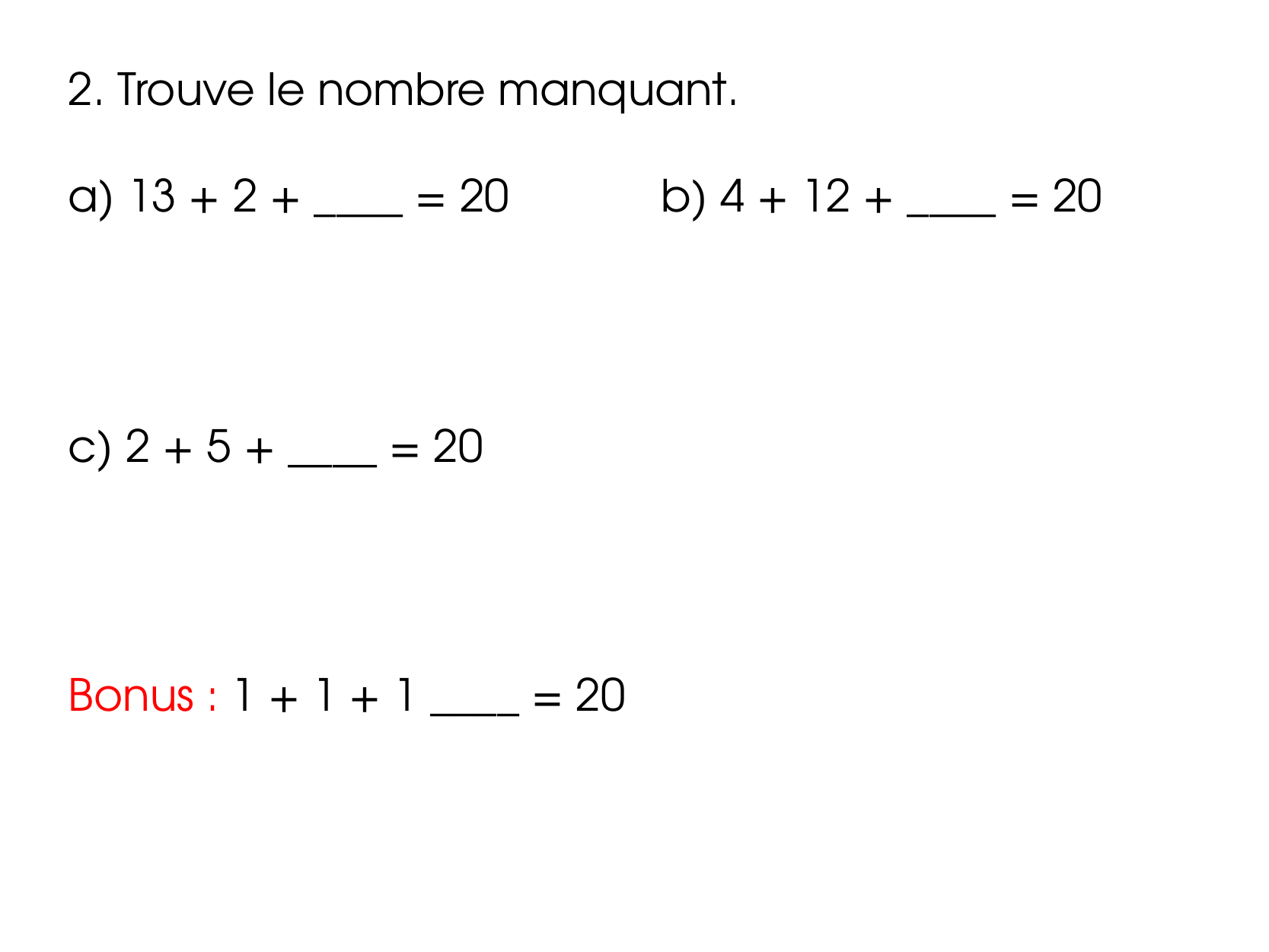

2. Trouve le nombre manquant.
a) 13 + 2 + ____ = 20
b) 4 + 12 + ____ = 20
c) 2 + 5 + ____ = 20
Bonus : 1 + 1 + 1 ____ = 20